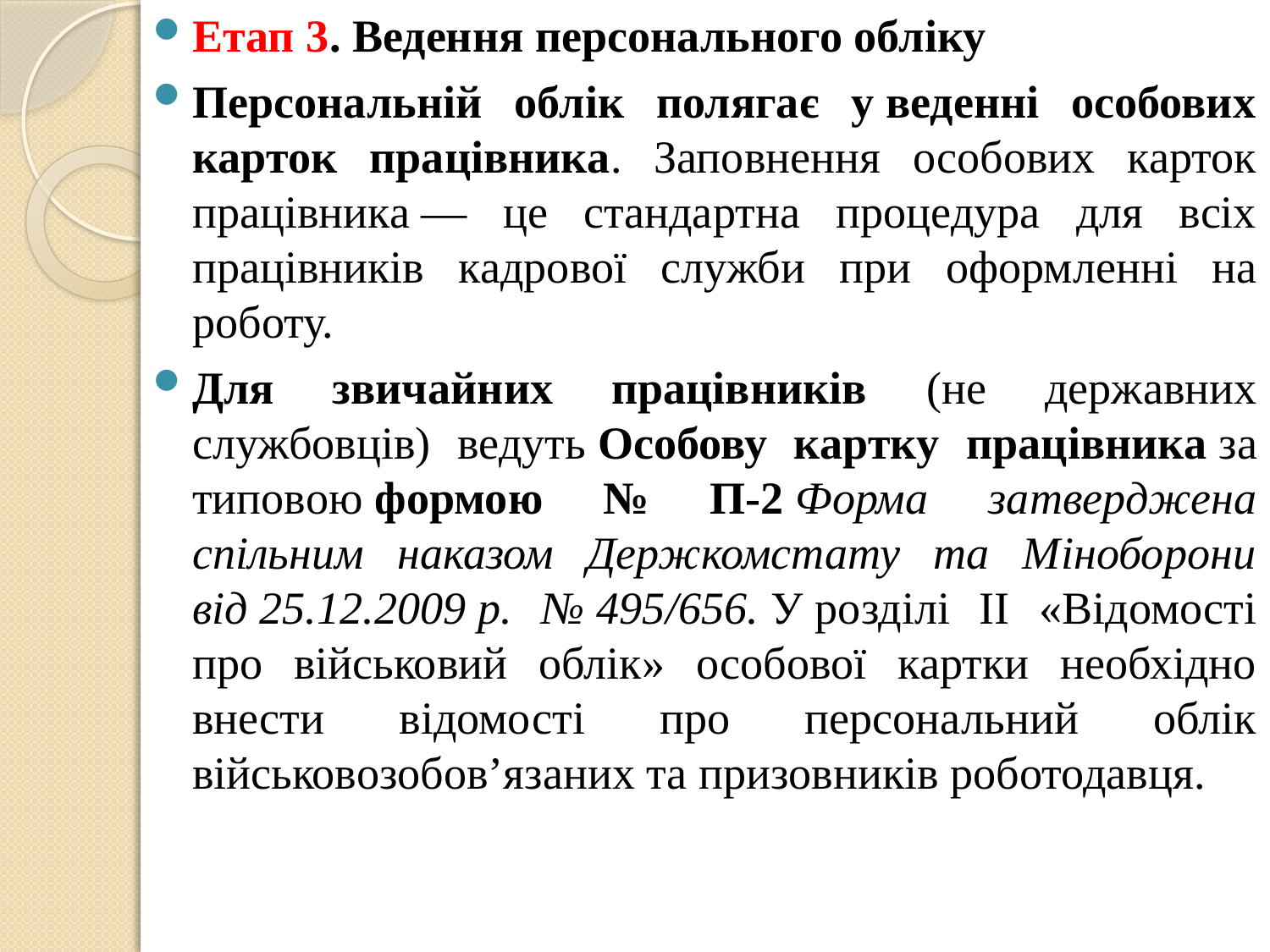

Етап 3. Ведення персонального обліку
Персональній облік полягає у веденні особових карток працівника. Заповнення особових карток працівника — це стандартна процедура для всіх працівників кадрової служби при оформленні на роботу.
Для звичайних працівників (не державних службовців) ведуть Особову картку працівника за типовою формою № П-2 Форма затверджена спільним наказом Держкомстату та Міноборони від 25.12.2009 р. № 495/656. У розділі II «Відомості про військовий облік» особової картки необхідно внести відомості про персональний облік військовозобов’язаних та призовників роботодавця.